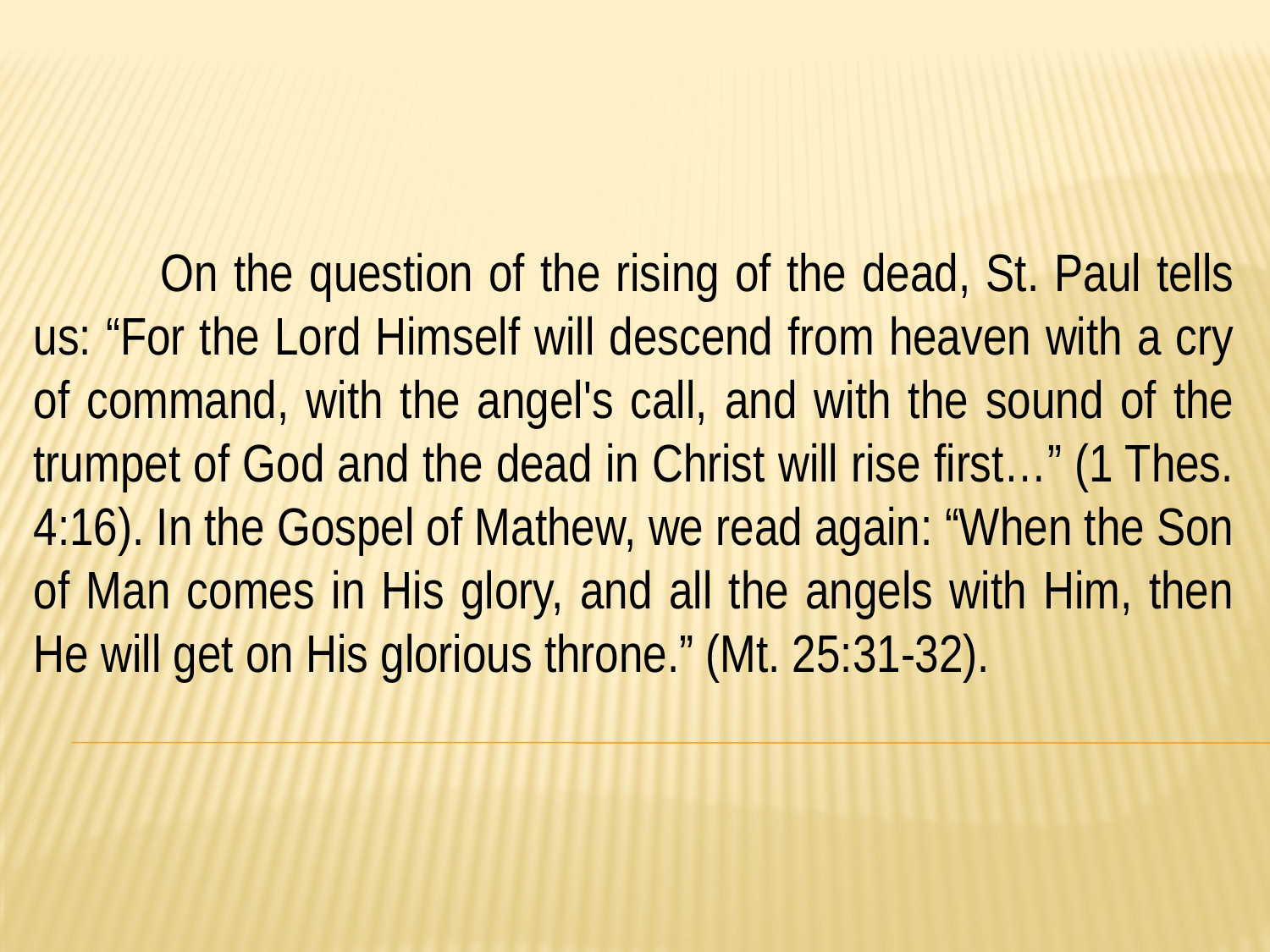

On the question of the rising of the dead, St. Paul tells us: “For the Lord Himself will descend from heaven with a cry of command, with the angel's call, and with the sound of the trumpet of God and the dead in Christ will rise first…” (1 Thes. 4:16). In the Gospel of Mathew, we read again: “When the Son of Man comes in His glory, and all the angels with Him, then He will get on His glorious throne.” (Mt. 25:31-32).